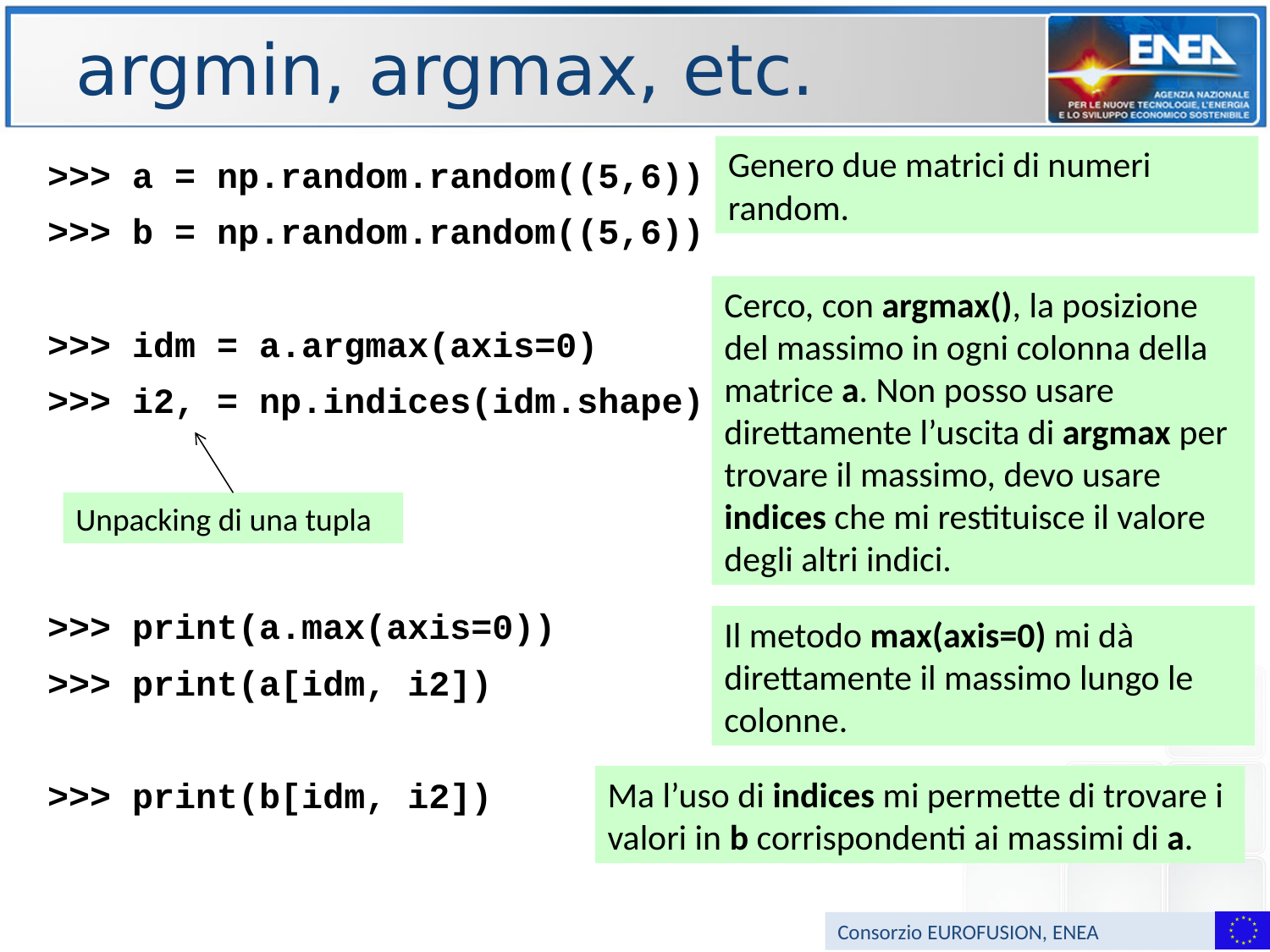

# argmin, argmax, etc.
Genero due matrici di numeri random.
>>> a = np.random.random((5,6))
>>> b = np.random.random((5,6))

>>> idm = a.argmax(axis=0)
>>> i2, = np.indices(idm.shape)

>>> print(a.max(axis=0))
>>> print(a[idm, i2])

>>> print(b[idm, i2])

Cerco, con argmax(), la posizione del massimo in ogni colonna della matrice a. Non posso usare direttamente l’uscita di argmax per trovare il massimo, devo usare indices che mi restituisce il valore degli altri indici.
Unpacking di una tupla
Il metodo max(axis=0) mi dà direttamente il massimo lungo le colonne.
Ma l’uso di indices mi permette di trovare i valori in b corrispondenti ai massimi di a.